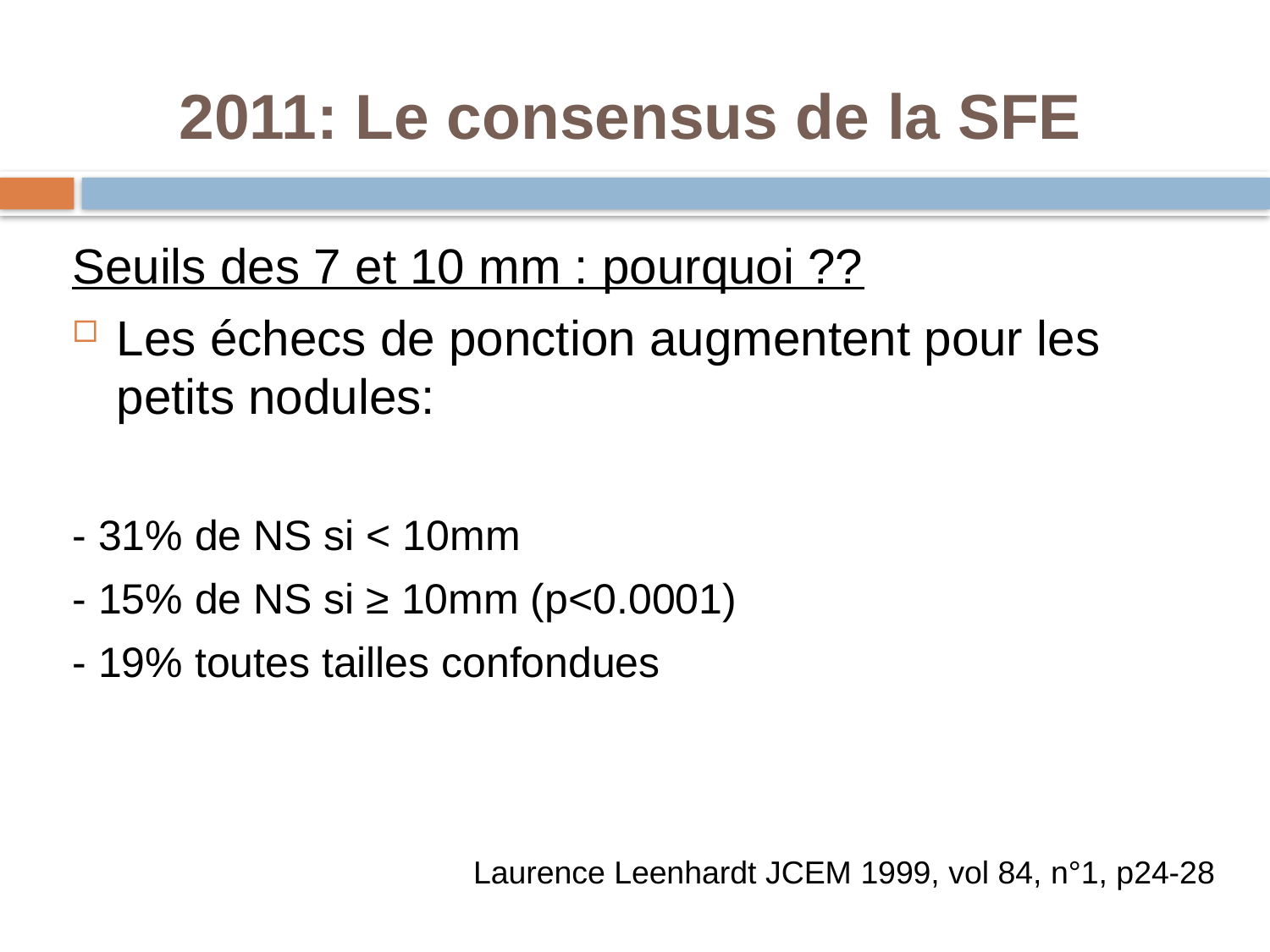

2011: Le consensus de la SFE
Seuils des 7 et 10 mm : pourquoi ??
Les échecs de ponction augmentent pour les petits nodules:

- 31% de NS si < 10mm
- 15% de NS si ≥ 10mm (p<0.0001)
- 19% toutes tailles confondues

Laurence Leenhardt JCEM 1999, vol 84, n°1, p24-28